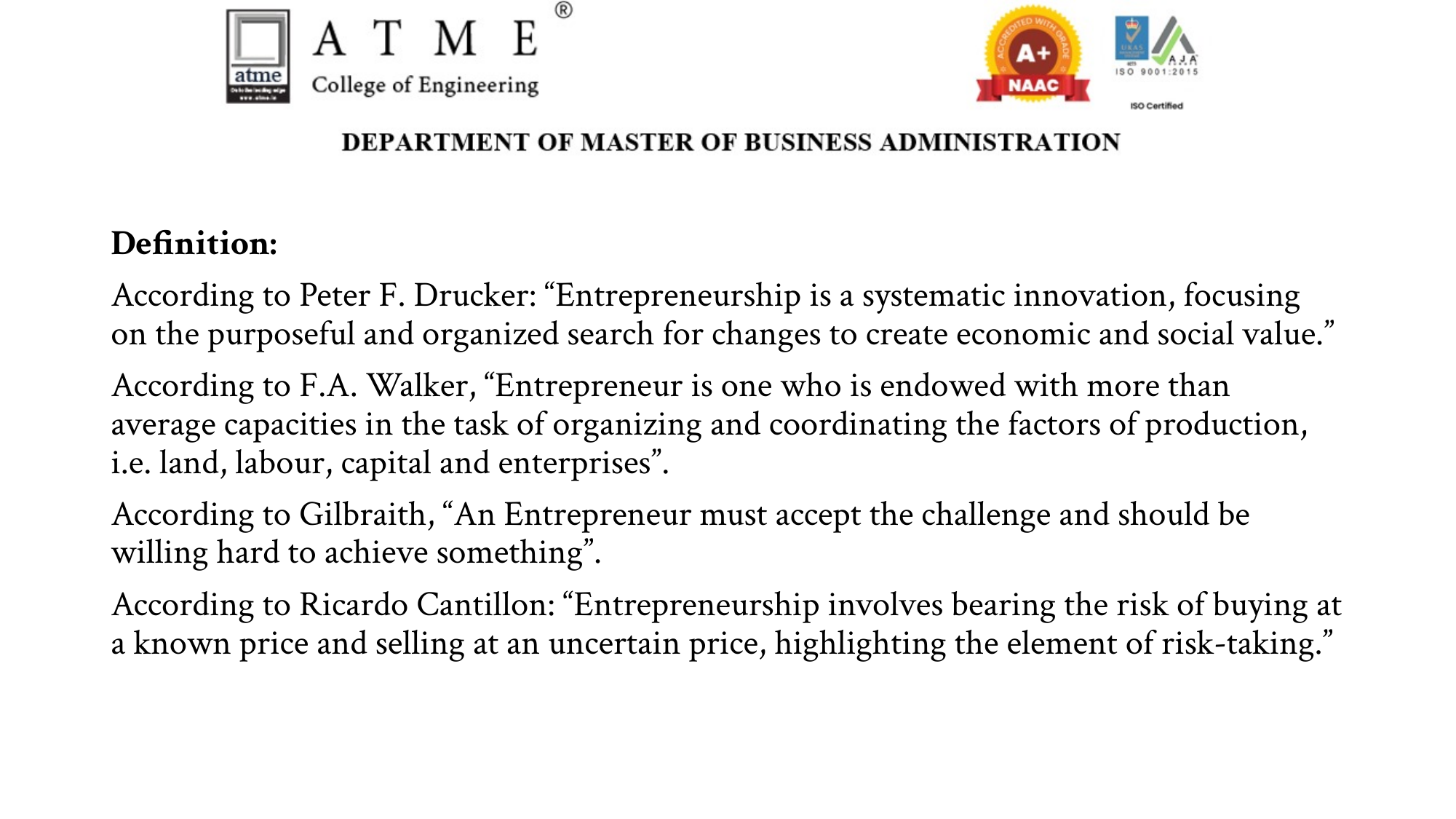

Definition:
According to Peter F. Drucker: “Entrepreneurship is a systematic innovation, focusing on the purposeful and organized search for changes to create economic and social value.”
According to F.A. Walker, “Entrepreneur is one who is endowed with more than average capacities in the task of organizing and coordinating the factors of production, i.e. land, labour, capital and enterprises”.
According to Gilbraith, “An Entrepreneur must accept the challenge and should be willing hard to achieve something”.
According to Ricardo Cantillon: “Entrepreneurship involves bearing the risk of buying at a known price and selling at an uncertain price, highlighting the element of risk-taking.”